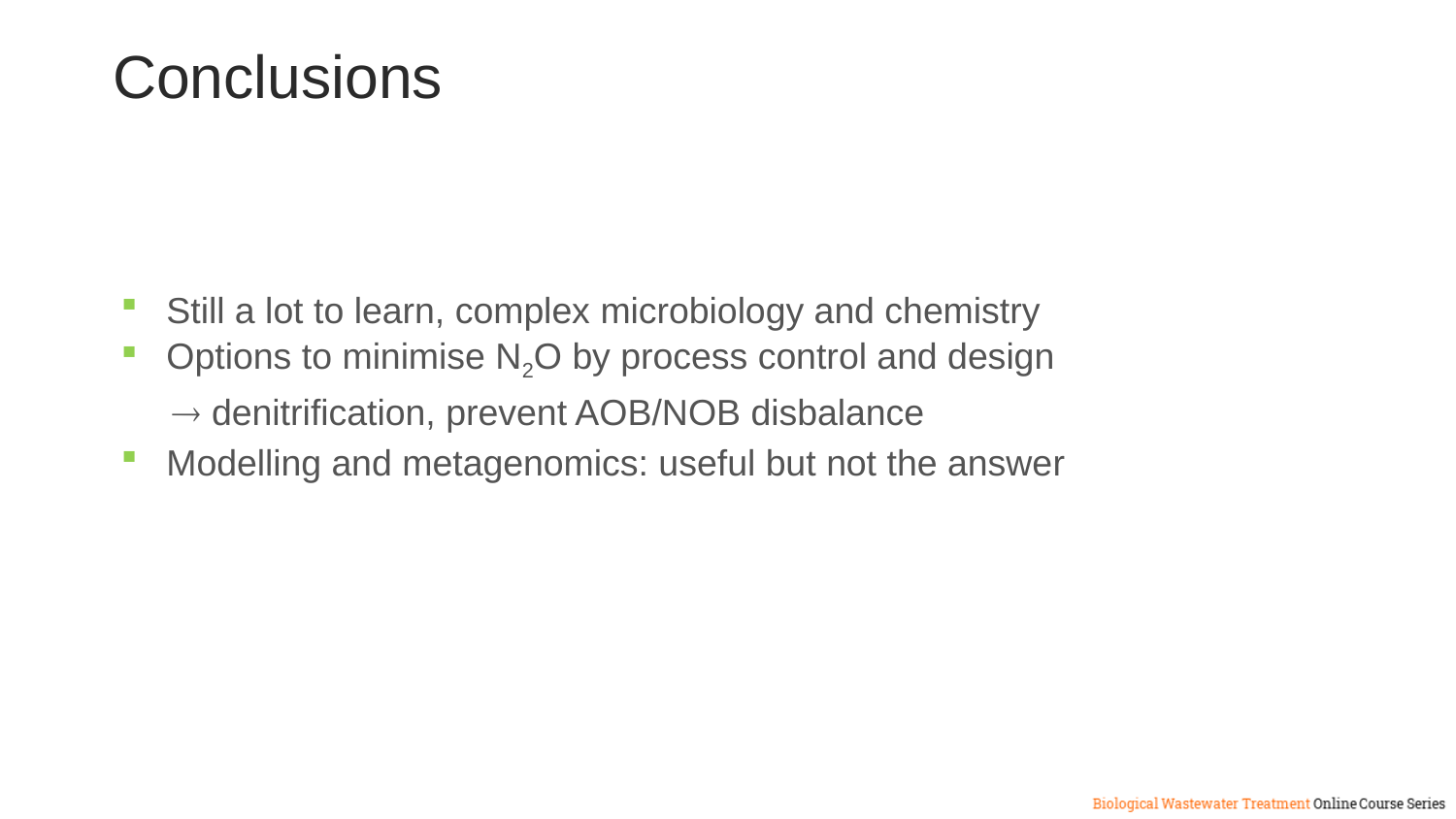

# Conclusions
Still a lot to learn, complex microbiology and chemistry
Options to minimise N2O by process control and design
     → denitrification, prevent AOB/NOB disbalance
Modelling and metagenomics: useful but not the answer